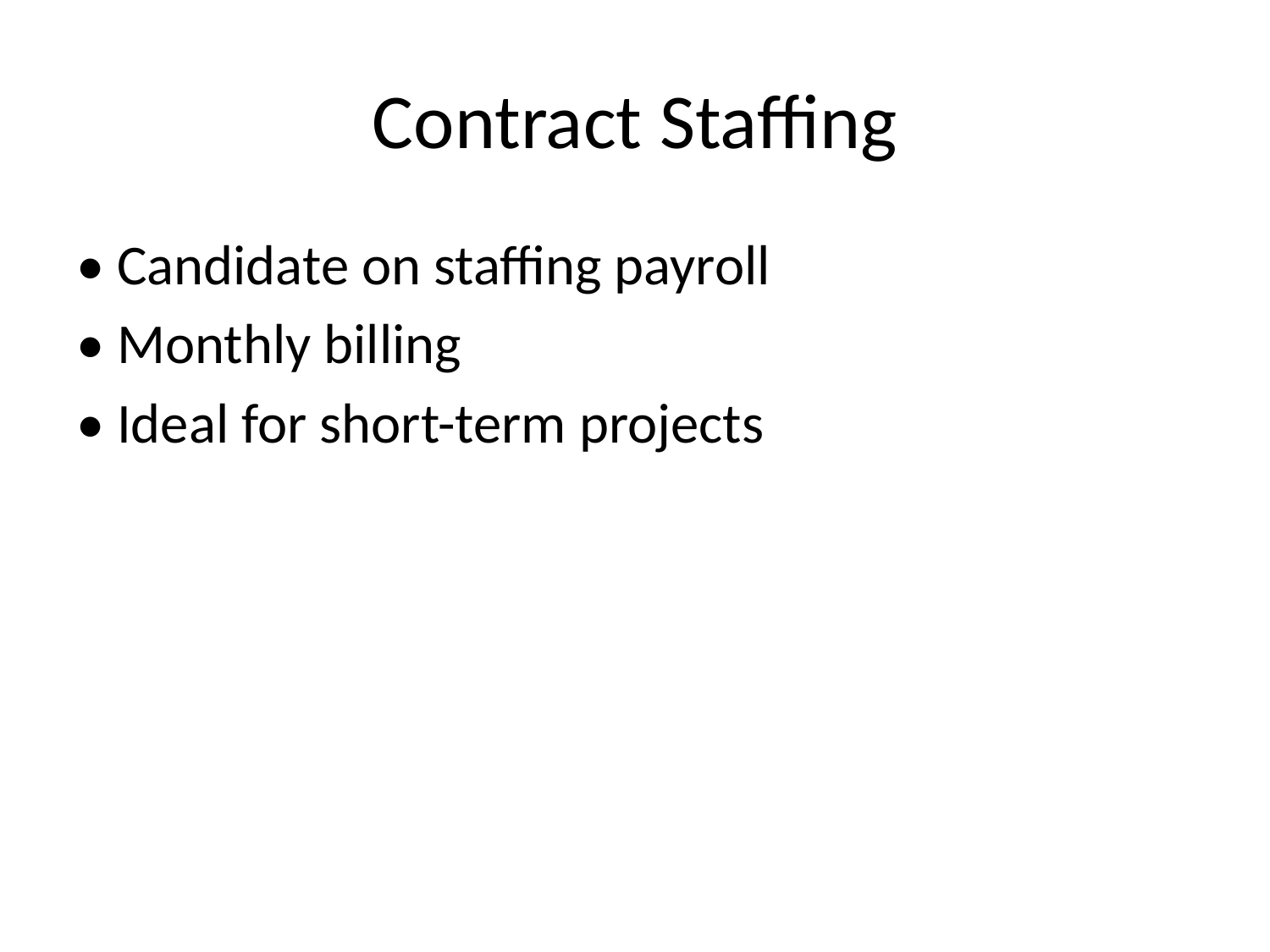

# Contract Staffing
• Candidate on staffing payroll
• Monthly billing
• Ideal for short-term projects